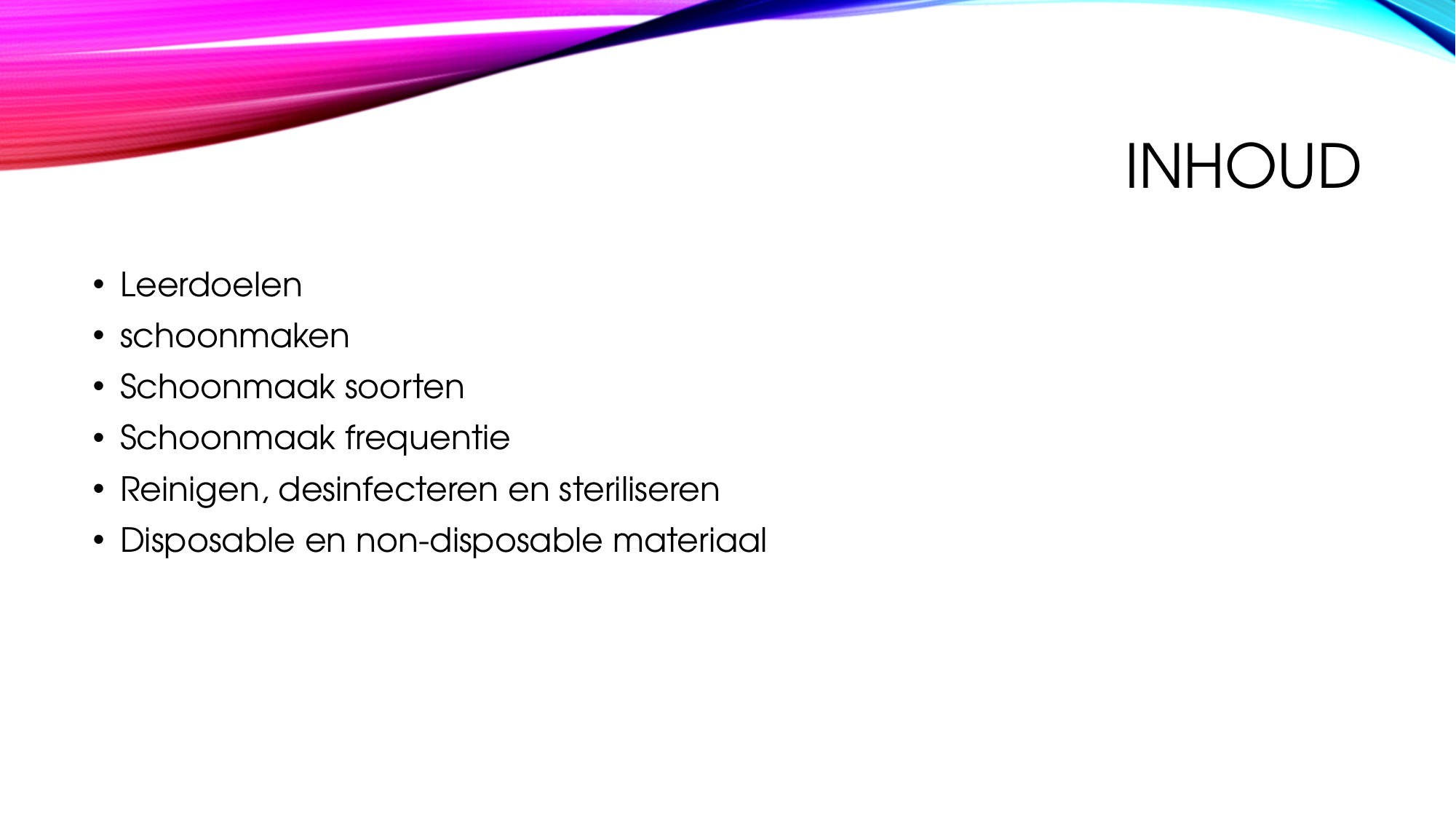

# Inhoud
Leerdoelen
schoonmaken
Schoonmaak soorten
Schoonmaak frequentie
Reinigen, desinfecteren en steriliseren
Disposable en non-disposable materiaal